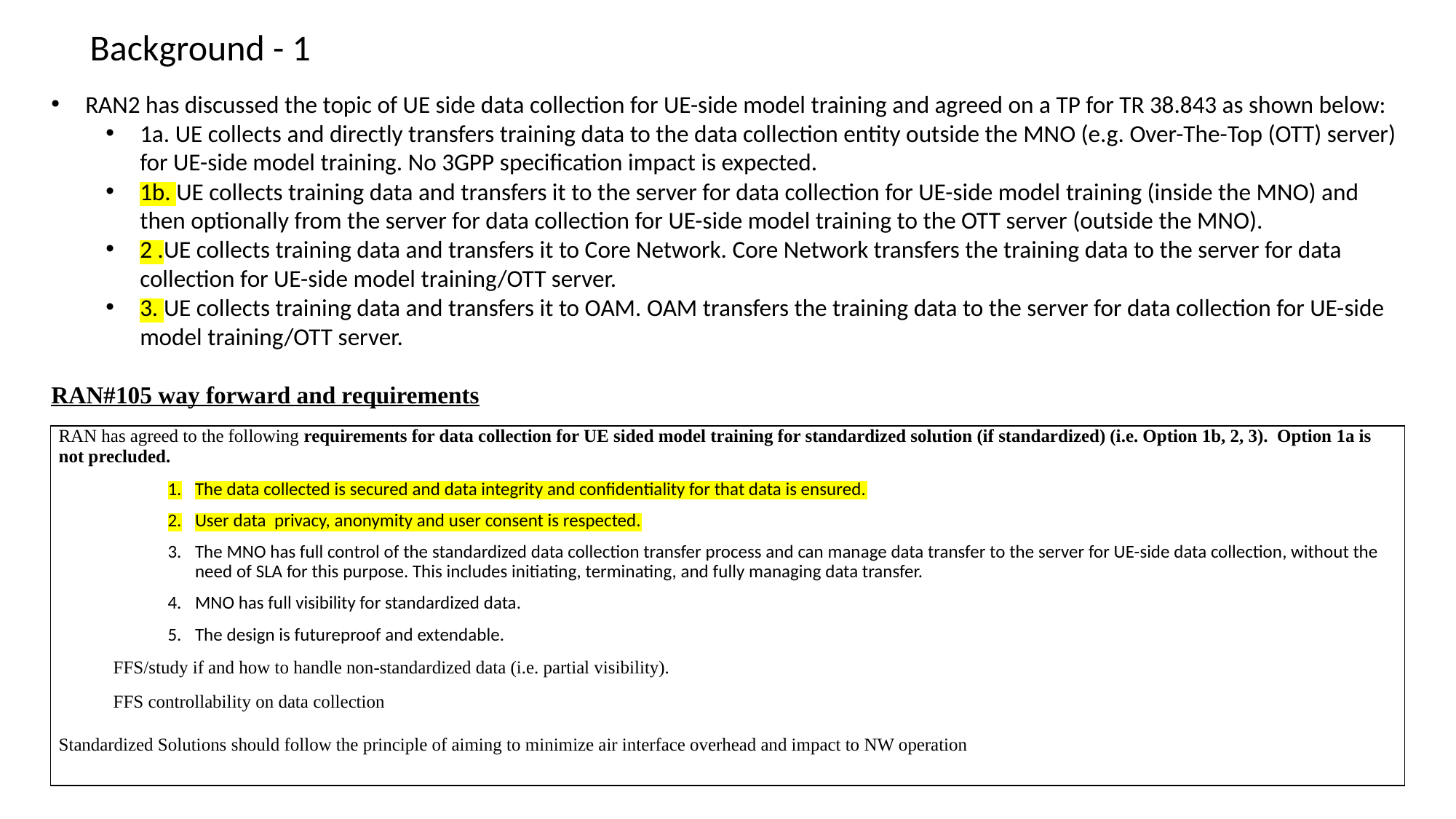

Background - 1
RAN2 has discussed the topic of UE side data collection for UE-side model training and agreed on a TP for TR 38.843 as shown below:
1a. UE collects and directly transfers training data to the data collection entity outside the MNO (e.g. Over-The-Top (OTT) server) for UE-side model training. No 3GPP specification impact is expected.
1b. UE collects training data and transfers it to the server for data collection for UE-side model training (inside the MNO) and then optionally from the server for data collection for UE-side model training to the OTT server (outside the MNO).
2 .UE collects training data and transfers it to Core Network. Core Network transfers the training data to the server for data collection for UE-side model training/OTT server.
3. UE collects training data and transfers it to OAM. OAM transfers the training data to the server for data collection for UE-side model training/OTT server.
RAN#105 way forward and requirements

| RAN has agreed to the following requirements for data collection for UE sided model training for standardized solution (if standardized) (i.e. Option 1b, 2, 3). Option 1a is not precluded. The data collected is secured and data integrity and confidentiality for that data is ensured. User data privacy, anonymity and user consent is respected. The MNO has full control of the standardized data collection transfer process and can manage data transfer to the server for UE-side data collection, without the need of SLA for this purpose. This includes initiating, terminating, and fully managing data transfer. MNO has full visibility for standardized data. The design is futureproof and extendable. FFS/study if and how to handle non-standardized data (i.e. partial visibility). FFS controllability on data collection Standardized Solutions should follow the principle of aiming to minimize air interface overhead and impact to NW operation |
| --- |